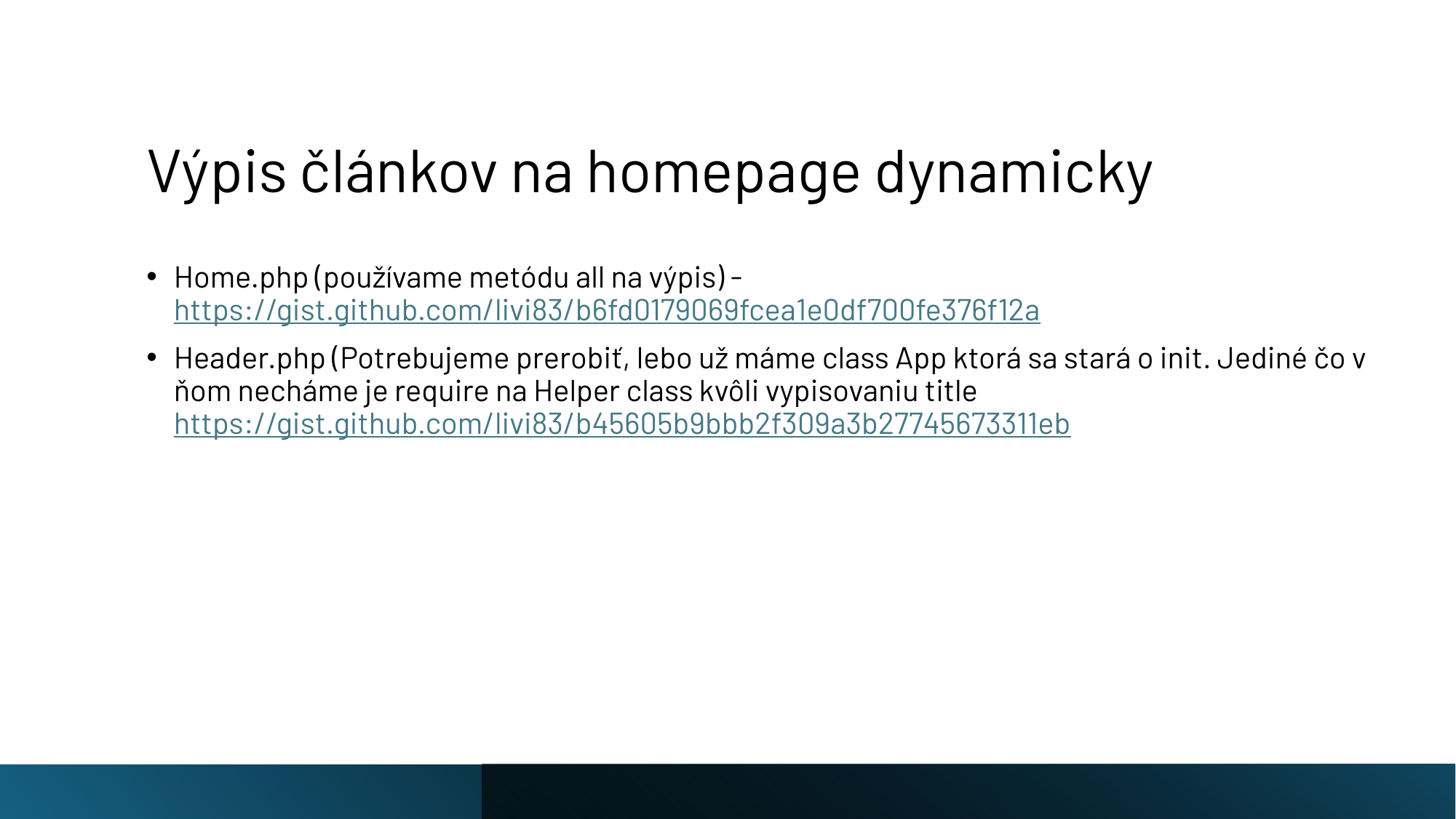

# Výpis článkov na homepage dynamicky
Home.php (používame metódu all na výpis) - https://gist.github.com/livi83/b6fd0179069fcea1e0df700fe376f12a
Header.php (Potrebujeme prerobiť, lebo už máme class App ktorá sa stará o init. Jediné čo v ňom necháme je require na Helper class kvôli vypisovaniu title https://gist.github.com/livi83/b45605b9bbb2f309a3b27745673311eb